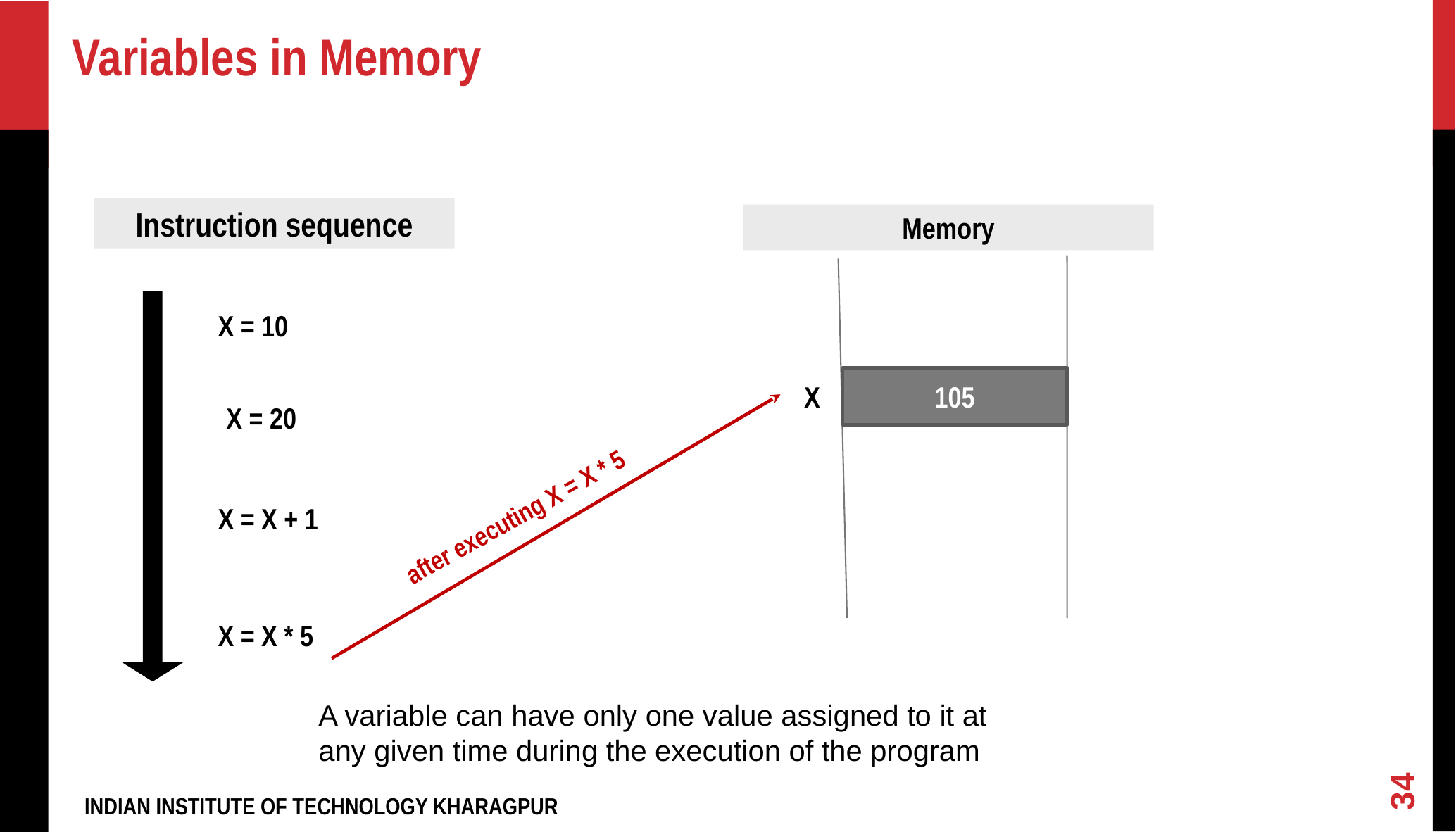

Variables in Memory
Instruction sequence
Memory

X = 10
105
X
X = 20

after executing X = X * 5
X = X + 1
X = X * 5
A variable can have only one value assigned to it at any given time during the execution of the program
34
INDIAN INSTITUTE OF TECHNOLOGY KHARAGPUR